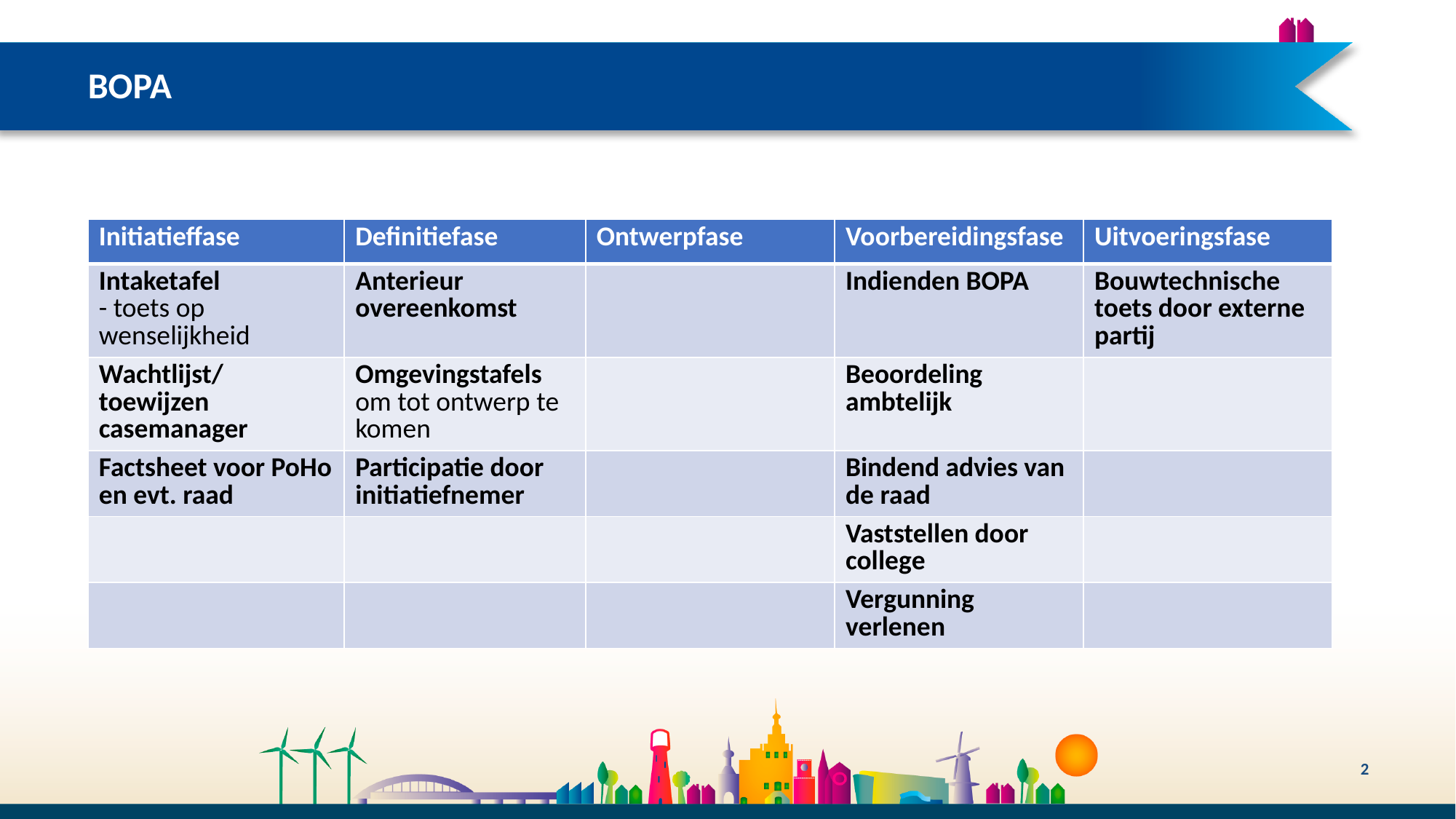

# BOPA
| Initiatieffase | Definitiefase | Ontwerpfase | Voorbereidingsfase | Uitvoeringsfase |
| --- | --- | --- | --- | --- |
| Intaketafel - toets op wenselijkheid | Anterieur overeenkomst |  | Indienden BOPA | Bouwtechnische toets door externe partij |
| Wachtlijst/toewijzen casemanager | Omgevingstafels om tot ontwerp te komen |  | Beoordeling ambtelijk |  |
| Factsheet voor PoHo en evt. raad | Participatie door initiatiefnemer |  | Bindend advies van de raad |  |
|  |  |  | Vaststellen door college |  |
|  |  |  | Vergunning verlenen |  |
2